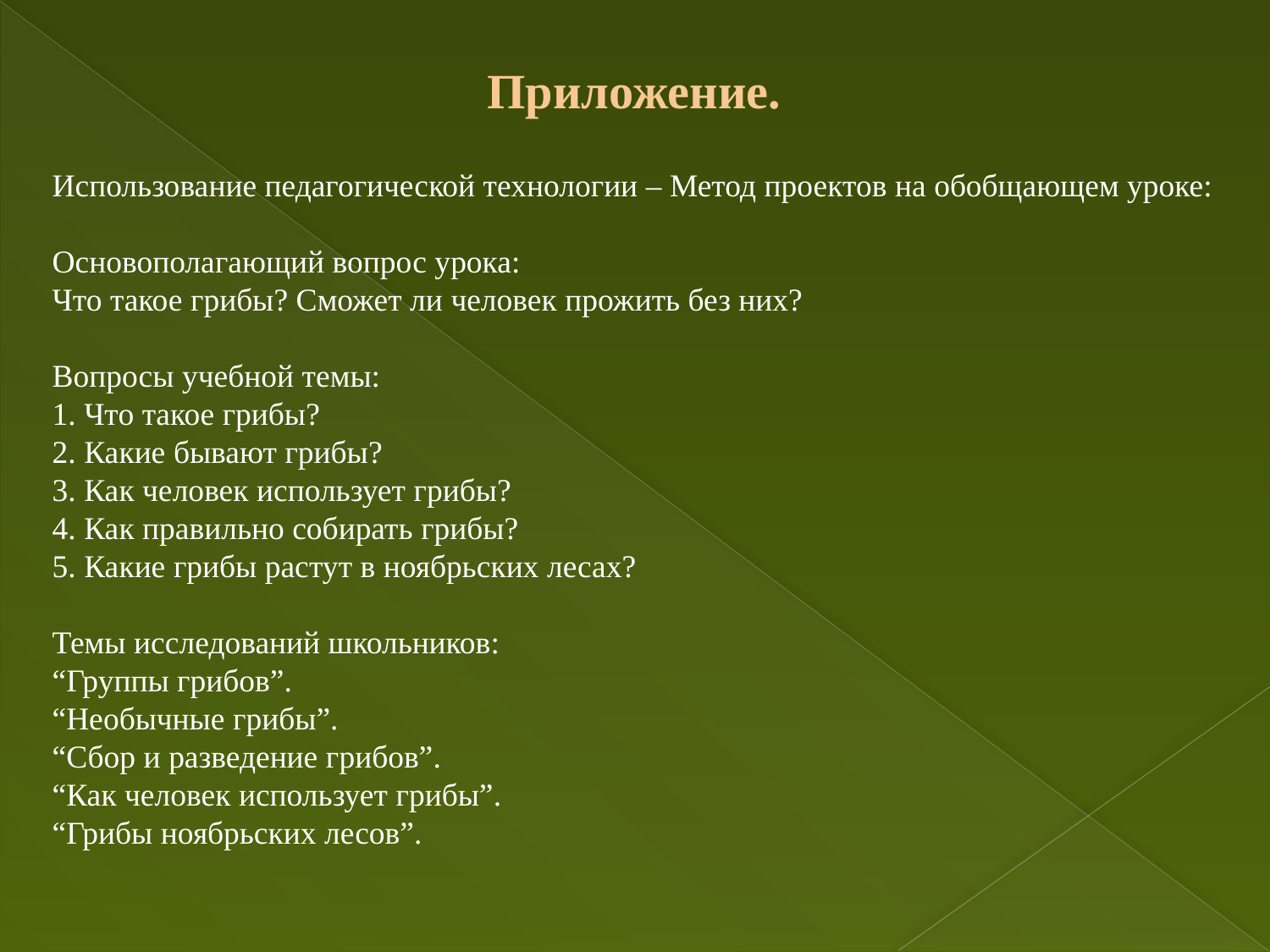

# Приложение.

Использование педагогической технологии – Метод проектов на обобщающем уроке:

Основополагающий вопрос урока:
Что такое грибы? Сможет ли человек прожить без них?

Вопросы учебной темы:
1. Что такое грибы?
2. Какие бывают грибы?
3. Как человек использует грибы?
4. Как правильно собирать грибы?
5. Какие грибы растут в ноябрьских лесах?

Темы исследований школьников:
“Группы грибов”.
“Необычные грибы”.
“Сбор и разведение грибов”.
“Как человек использует грибы”.
“Грибы ноябрьских лесов”.